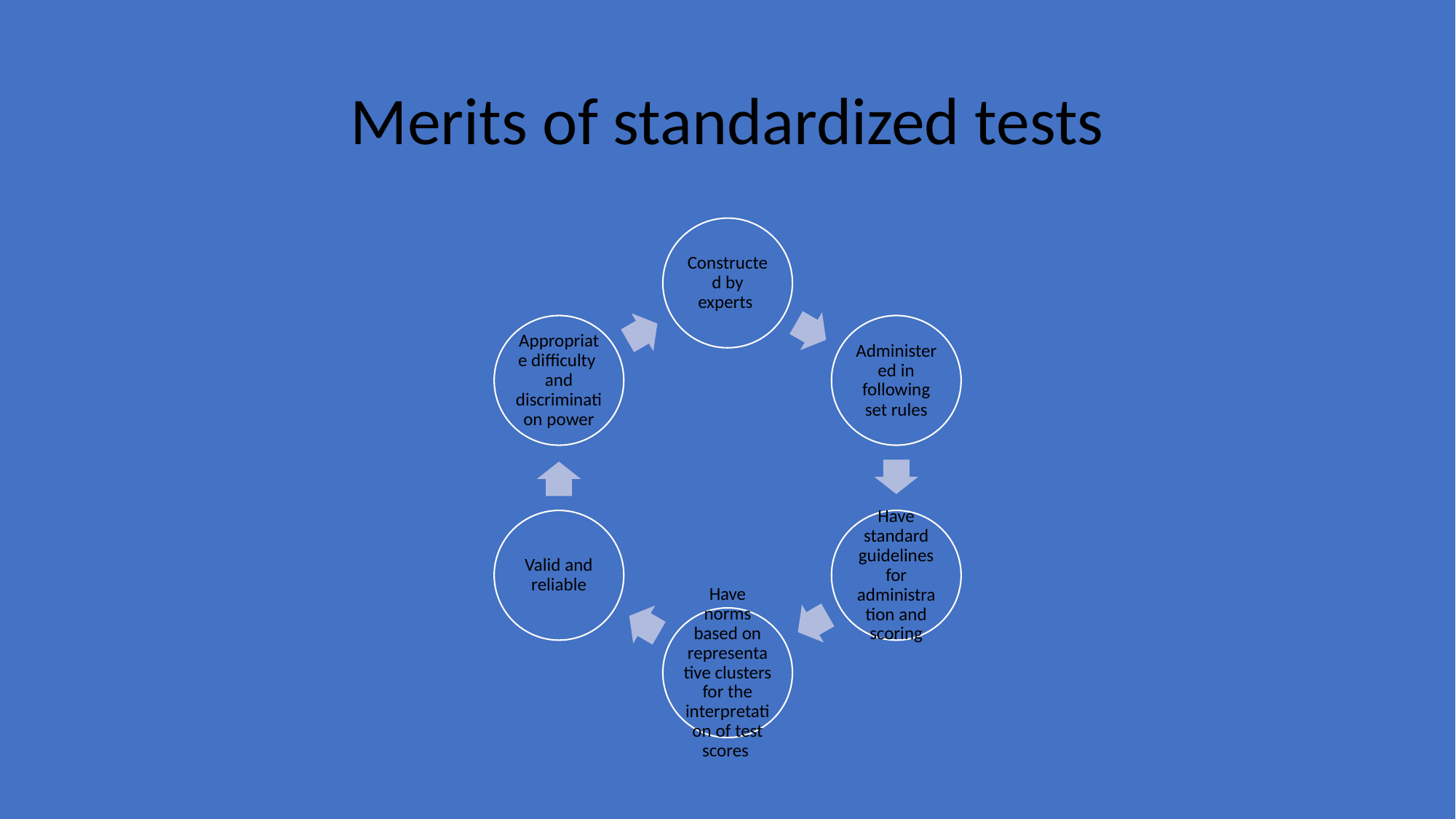

# Merits of standardized tests
Constructed by experts

Administered in following set rules

Have standard guidelines for administration and scoring

Have norms based on representative clusters for the interpretation of test scores

Valid and reliable

Appropriate difficulty  and discrimination power